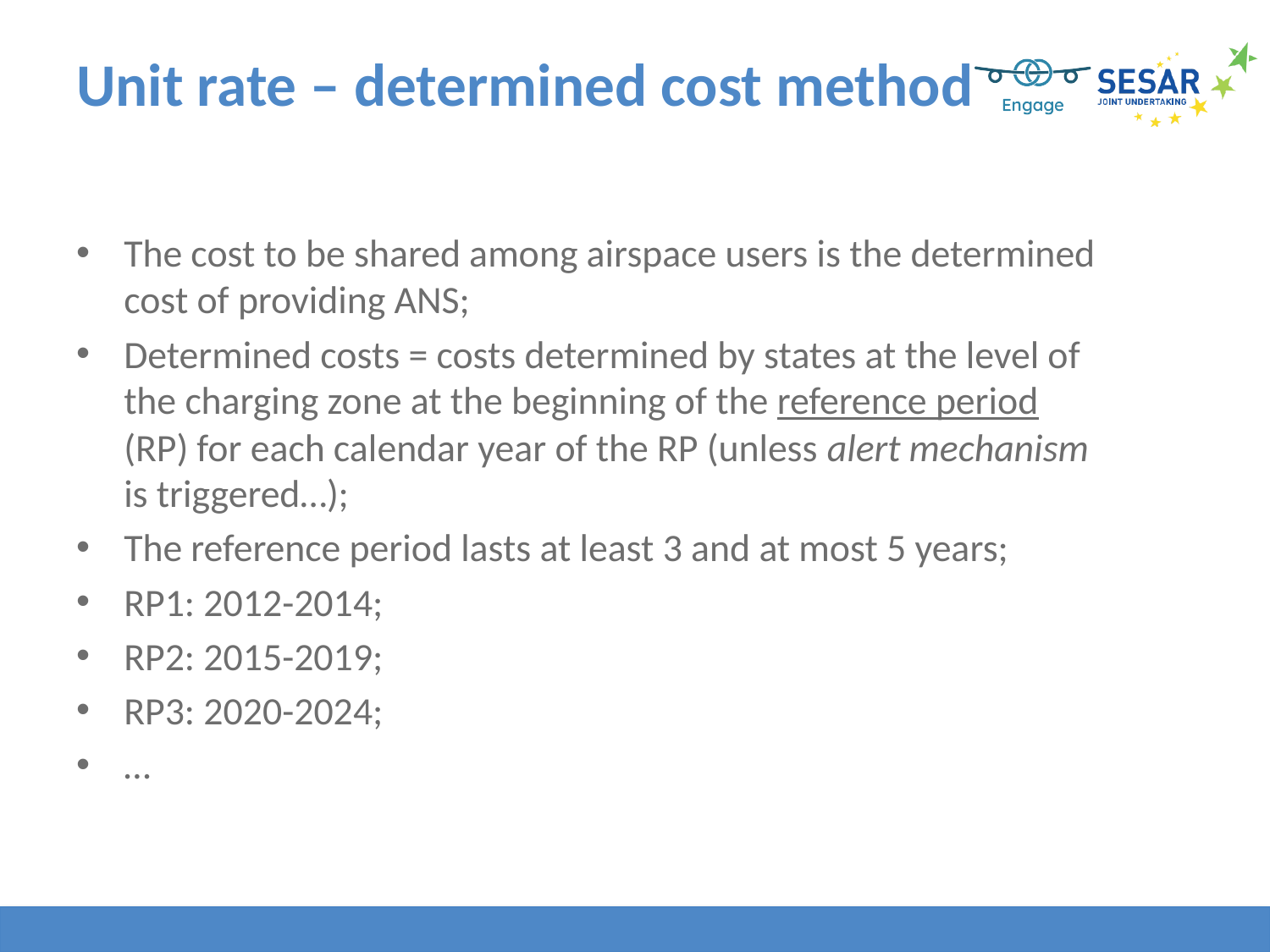

# Unit rate – determined cost method
The cost to be shared among airspace users is the determined cost of providing ANS;
Determined costs = costs determined by states at the level of the charging zone at the beginning of the reference period (RP) for each calendar year of the RP (unless alert mechanism is triggered…);
The reference period lasts at least 3 and at most 5 years;
RP1: 2012-2014;
RP2: 2015-2019;
RP3: 2020-2024;
…